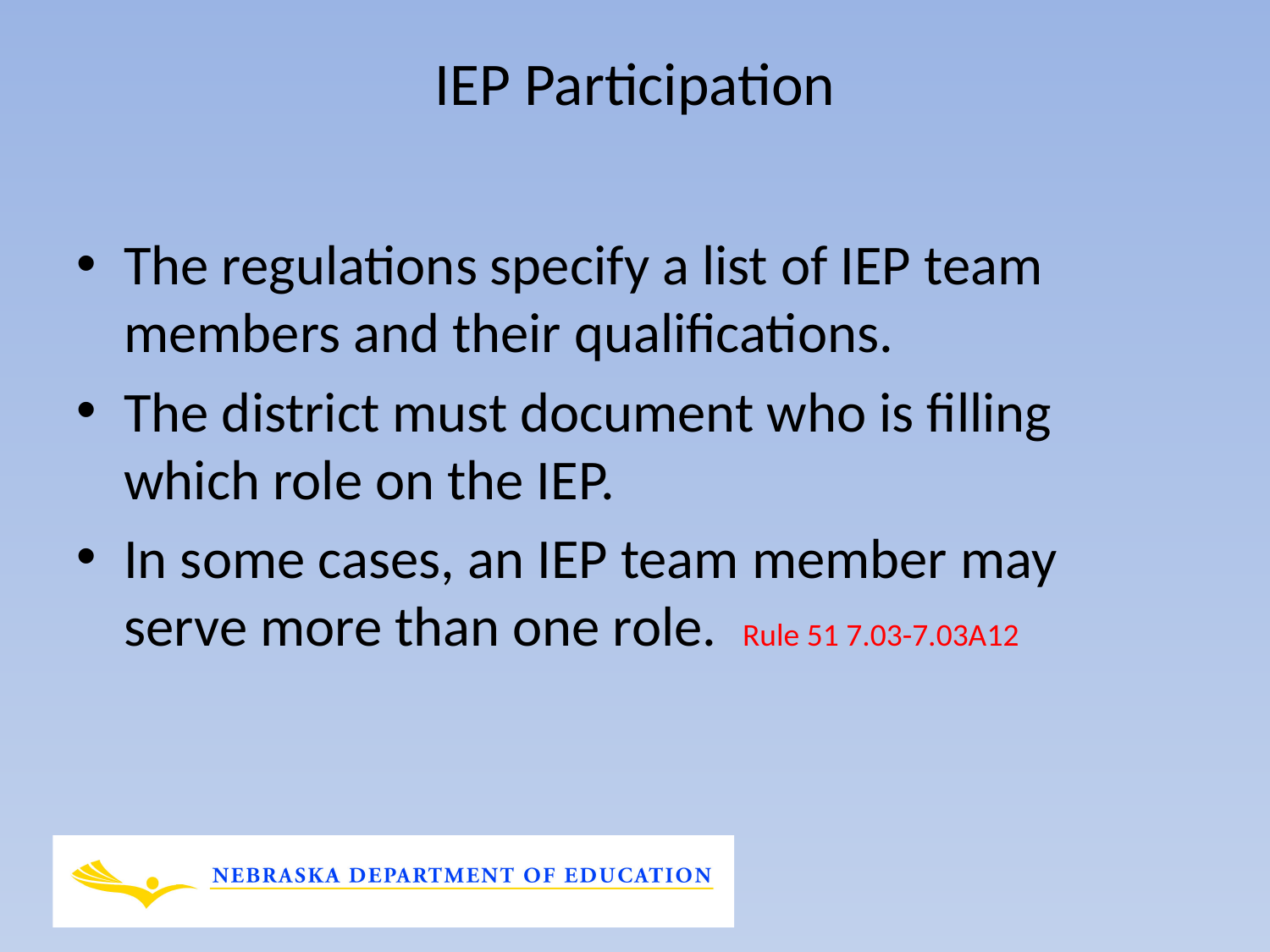

# IEP Participation
The regulations specify a list of IEP team members and their qualifications.
The district must document who is filling which role on the IEP.
In some cases, an IEP team member may serve more than one role.  Rule 51 7.03-7.03A12